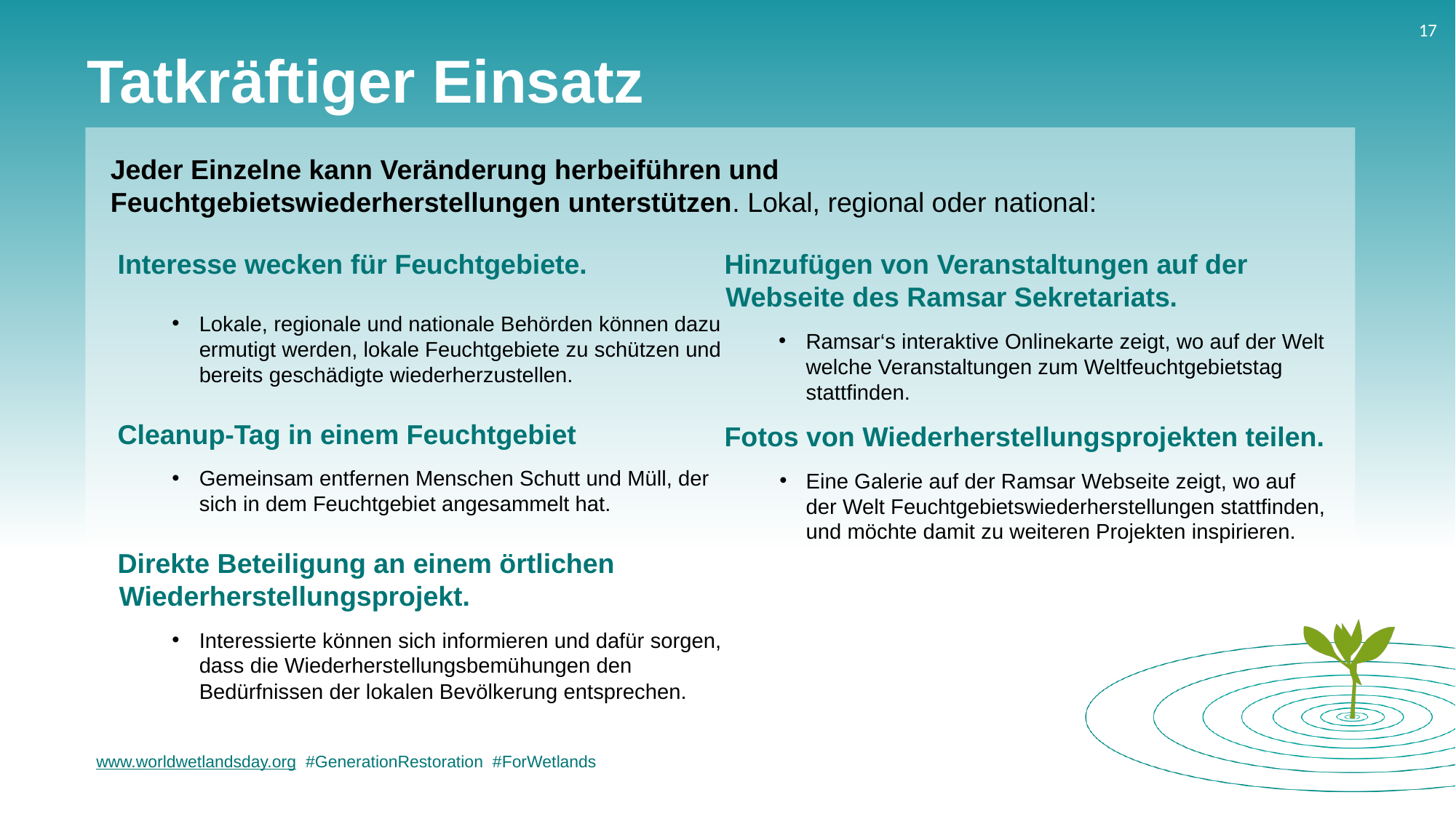

# Tatkräftiger Einsatz
Jeder Einzelne kann Veränderung herbeiführen und Feuchtgebietswiederherstellungen unterstützen. Lokal, regional oder national:
Interesse wecken für Feuchtgebiete.
Lokale, regionale und nationale Behörden können dazu ermutigt werden, lokale Feuchtgebiete zu schützen und bereits geschädigte wiederherzustellen.
Cleanup-Tag in einem Feuchtgebiet
Gemeinsam entfernen Menschen Schutt und Müll, der sich in dem Feuchtgebiet angesammelt hat.
Direkte Beteiligung an einem örtlichen Wiederherstellungsprojekt.
Interessierte können sich informieren und dafür sorgen, dass die Wiederherstellungsbemühungen den Bedürfnissen der lokalen Bevölkerung entsprechen.
Hinzufügen von Veranstaltungen auf der Webseite des Ramsar Sekretariats.
Ramsar‘s interaktive Onlinekarte zeigt, wo auf der Welt welche Veranstaltungen zum Weltfeuchtgebietstag stattfinden.
Fotos von Wiederherstellungsprojekten teilen.
Eine Galerie auf der Ramsar Webseite zeigt, wo auf der Welt Feuchtgebietswiederherstellungen stattfinden, und möchte damit zu weiteren Projekten inspirieren.